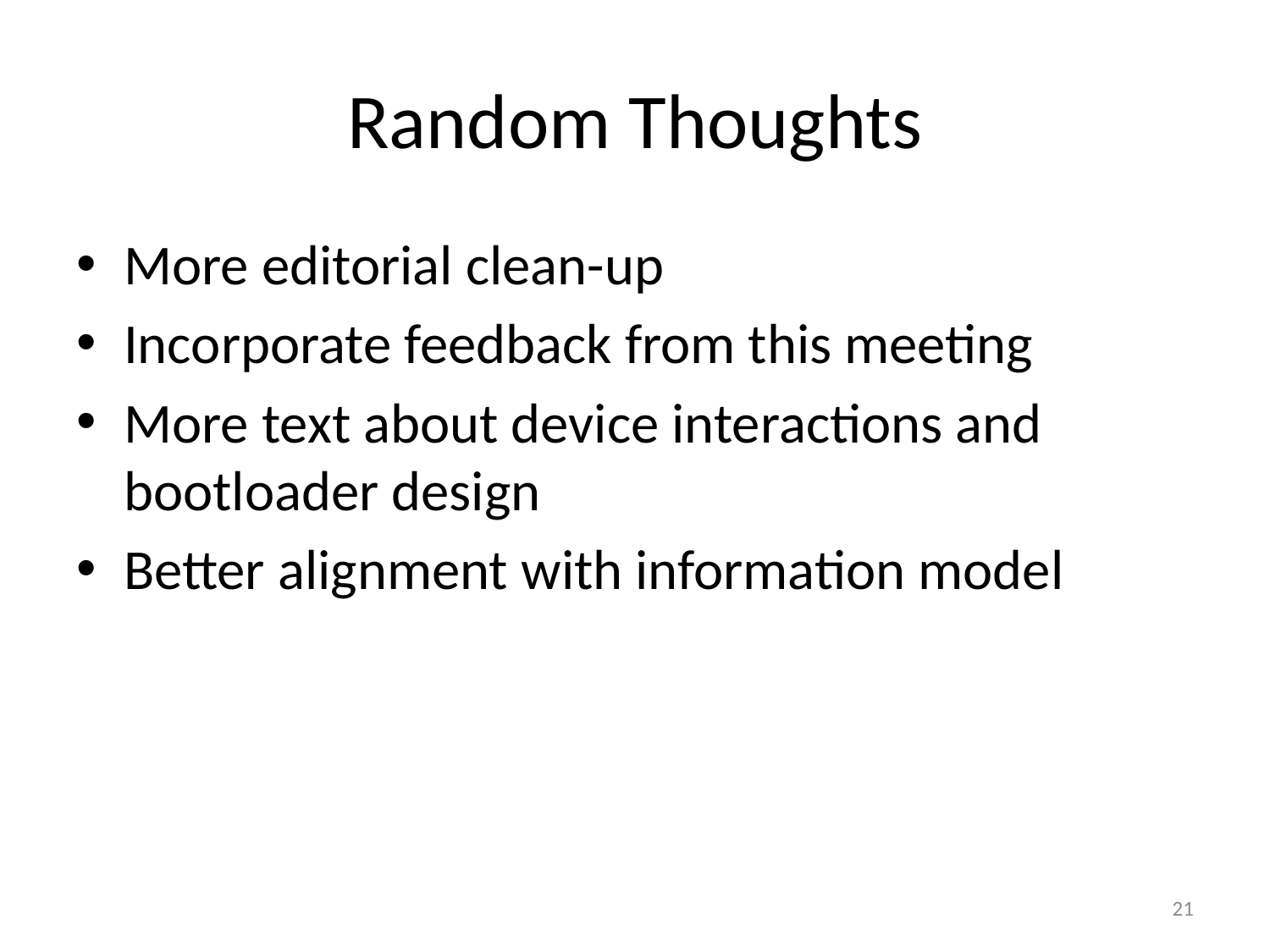

# Random Thoughts
More editorial clean-up
Incorporate feedback from this meeting
More text about device interactions and bootloader design
Better alignment with information model

21